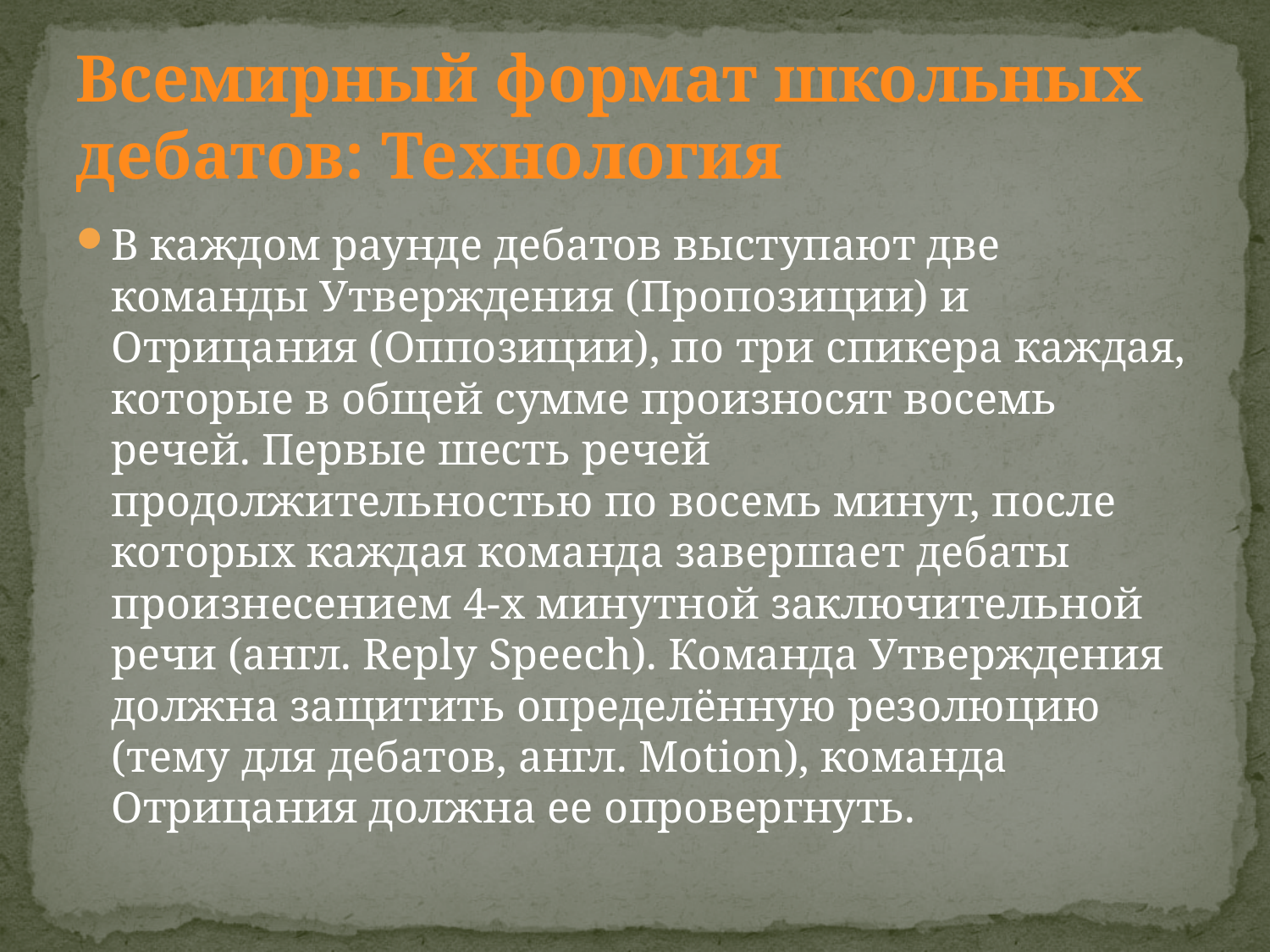

Всемирный формат школьных дебатов: Технология
В каждом раунде дебатов выступают две команды Утверждения (Пропозиции) и Отрицания (Оппозиции), по три спикера каждая, которые в общей сумме произносят восемь речей. Первые шесть речей продолжительностью по восемь минут, после которых каждая команда завершает дебаты произнесением 4-х минутной заключительной речи (англ. Reply Speech). Команда Утверждения должна защитить определённую резолюцию (тему для дебатов, англ. Motion), команда Отрицания должна ее опровергнуть.